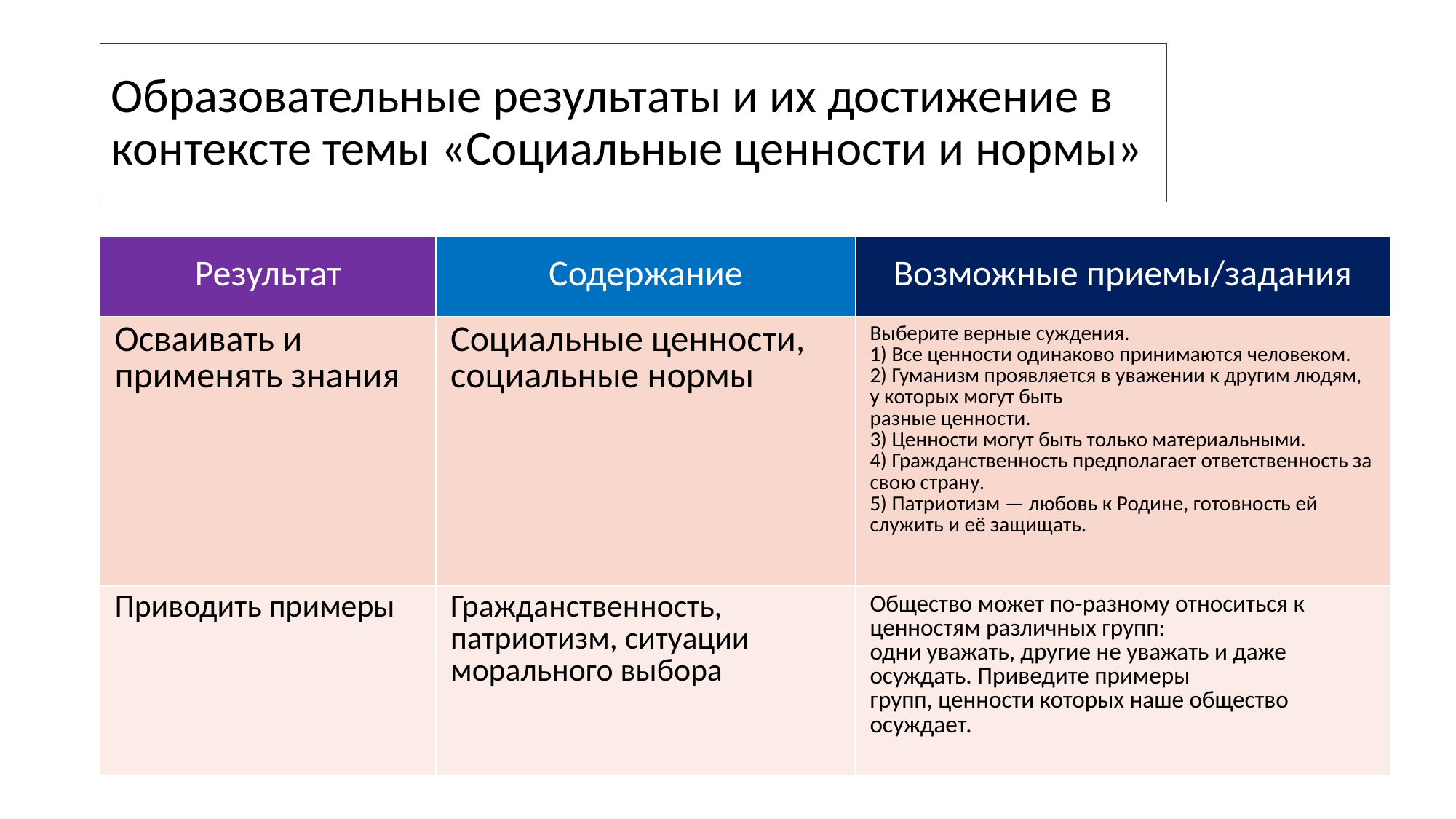

# Образовательные результаты и их достижение в контексте темы «Социальные ценности и нормы»
| Результат | Содержание | Возможные приемы/задания |
| --- | --- | --- |
| Осваивать и применять знания | Социальные ценности, социальные нормы | Выберите верные суждения. 1) Все ценности одинаково принимаются человеком. 2) Гуманизм проявляется в уважении к другим людям, у которых могут быть разные ценности. 3) Ценности могут быть только материальными. 4) Гражданственность предполагает ответственность за свою страну. 5) Патриотизм — любовь к Родине, готовность ей служить и её защищать. |
| Приводить примеры | Гражданственность, патриотизм, ситуации морального выбора | Общество может по-разному относиться к ценностям различных групп: одни уважать, другие не уважать и даже осуждать. Приведите примеры групп, ценности которых наше общество осуждает. |